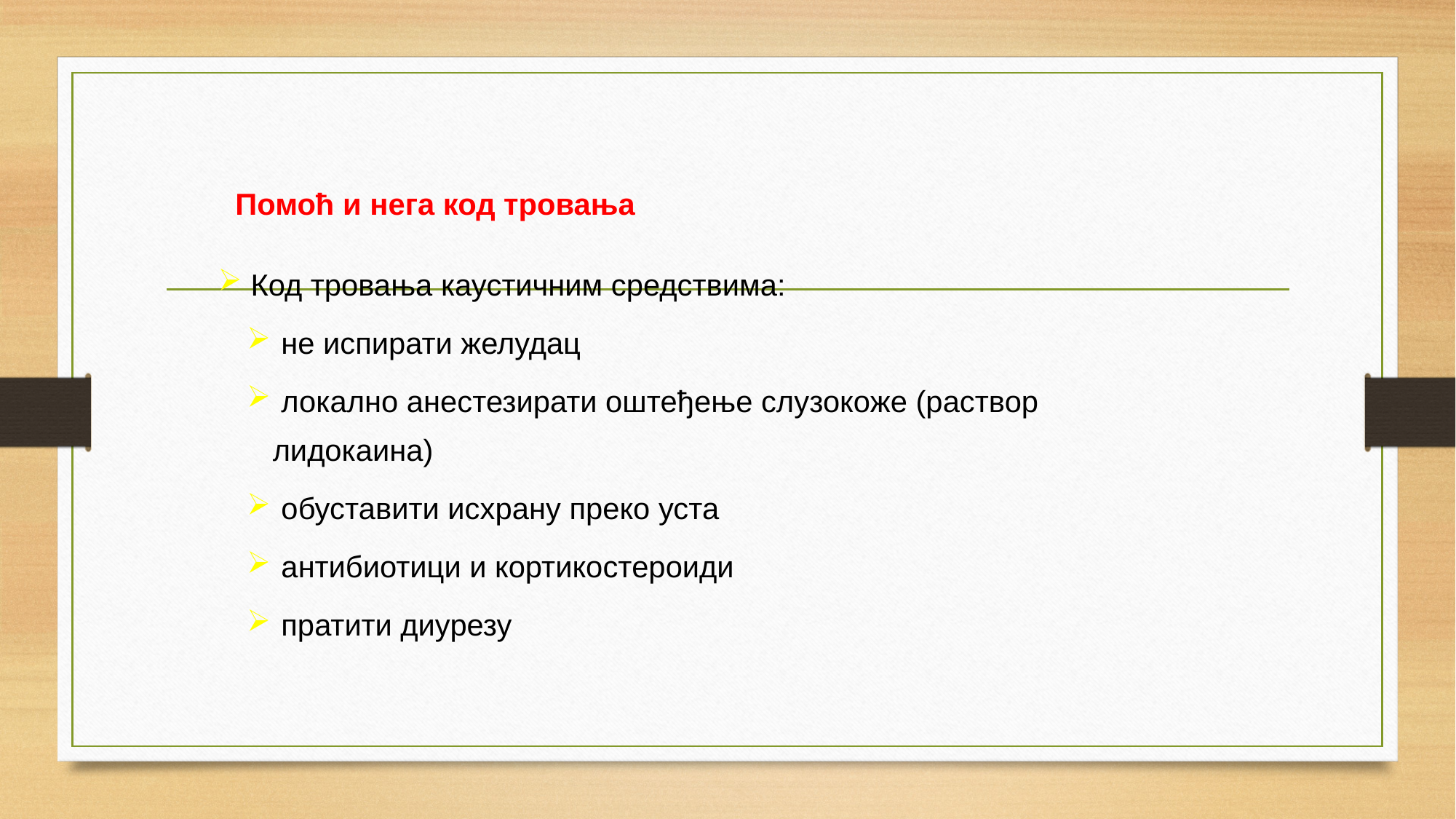

Помоћ и нега код тровања
 Код тровања каустичним средствима:
 не испирати желудац
 локално анестезирати оштеђење слузокоже (раствор лидокаина)
 обуставити исхрану преко уста
 антибиотици и кортикостероиди
 пратити диурезу